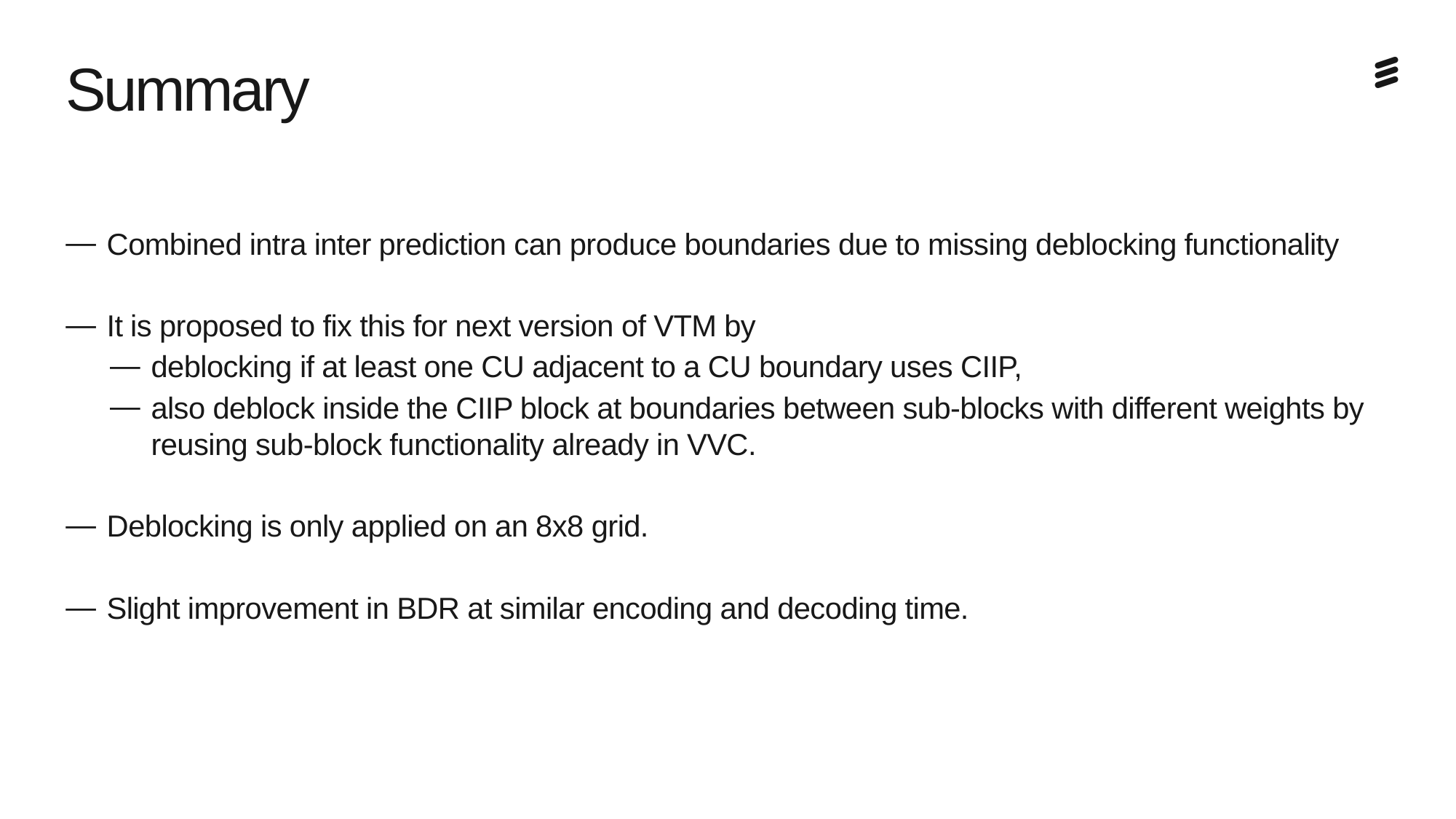

# Summary
Combined intra inter prediction can produce boundaries due to missing deblocking functionality

It is proposed to fix this for next version of VTM by
deblocking if at least one CU adjacent to a CU boundary uses CIIP,
also deblock inside the CIIP block at boundaries between sub-blocks with different weights by reusing sub-block functionality already in VVC.

Deblocking is only applied on an 8x8 grid.

Slight improvement in BDR at similar encoding and decoding time.